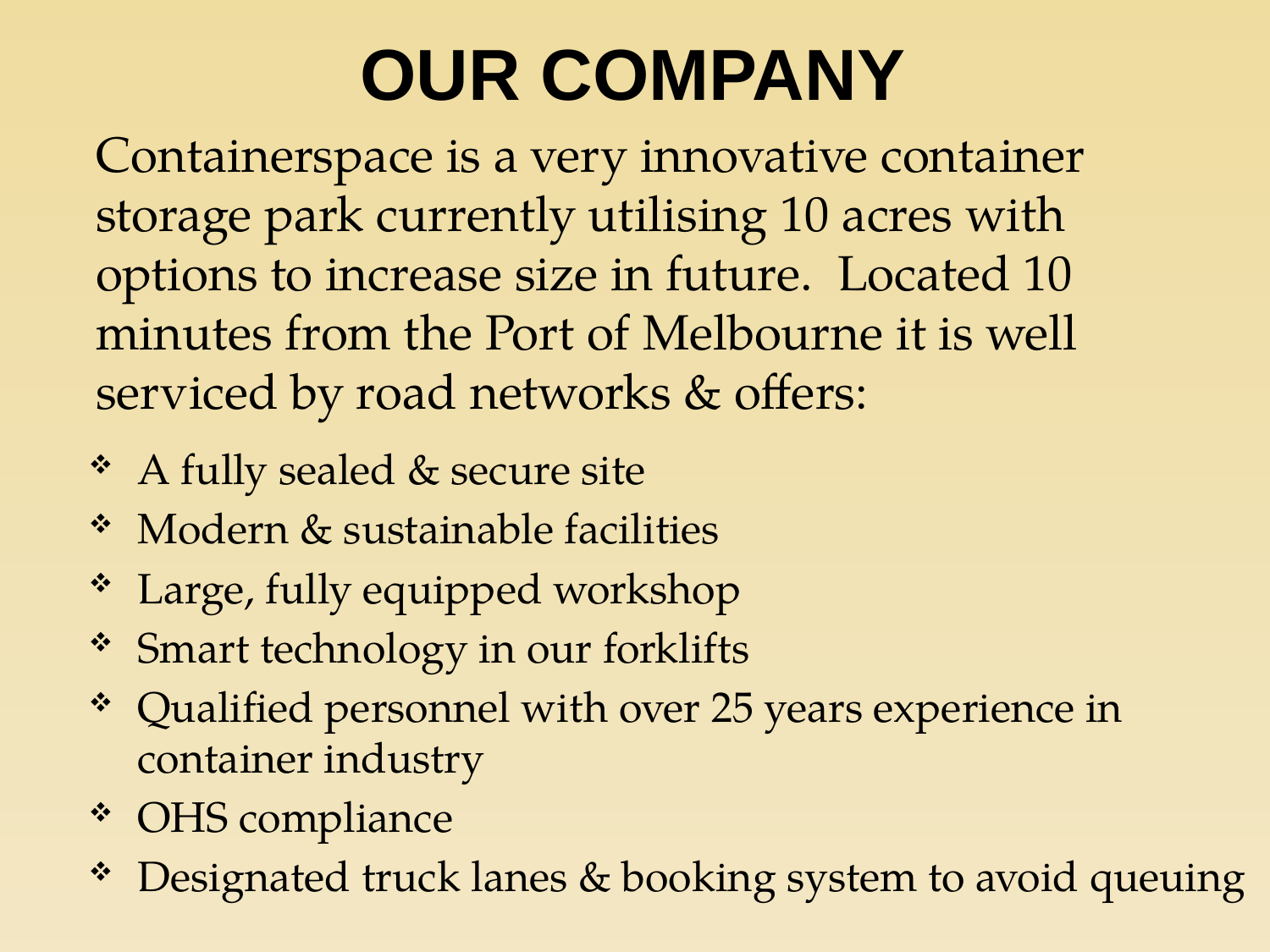

# OUR COMPANY
Containerspace is a very innovative container storage park currently utilising 10 acres with options to increase size in future.  Located 10 minutes from the Port of Melbourne it is well serviced by road networks & offers:

A fully sealed & secure site
Modern & sustainable facilities
Large, fully equipped workshop
Smart technology in our forklifts
Qualified personnel with over 25 years experience in container industry
OHS compliance
Designated truck lanes & booking system to avoid queuing